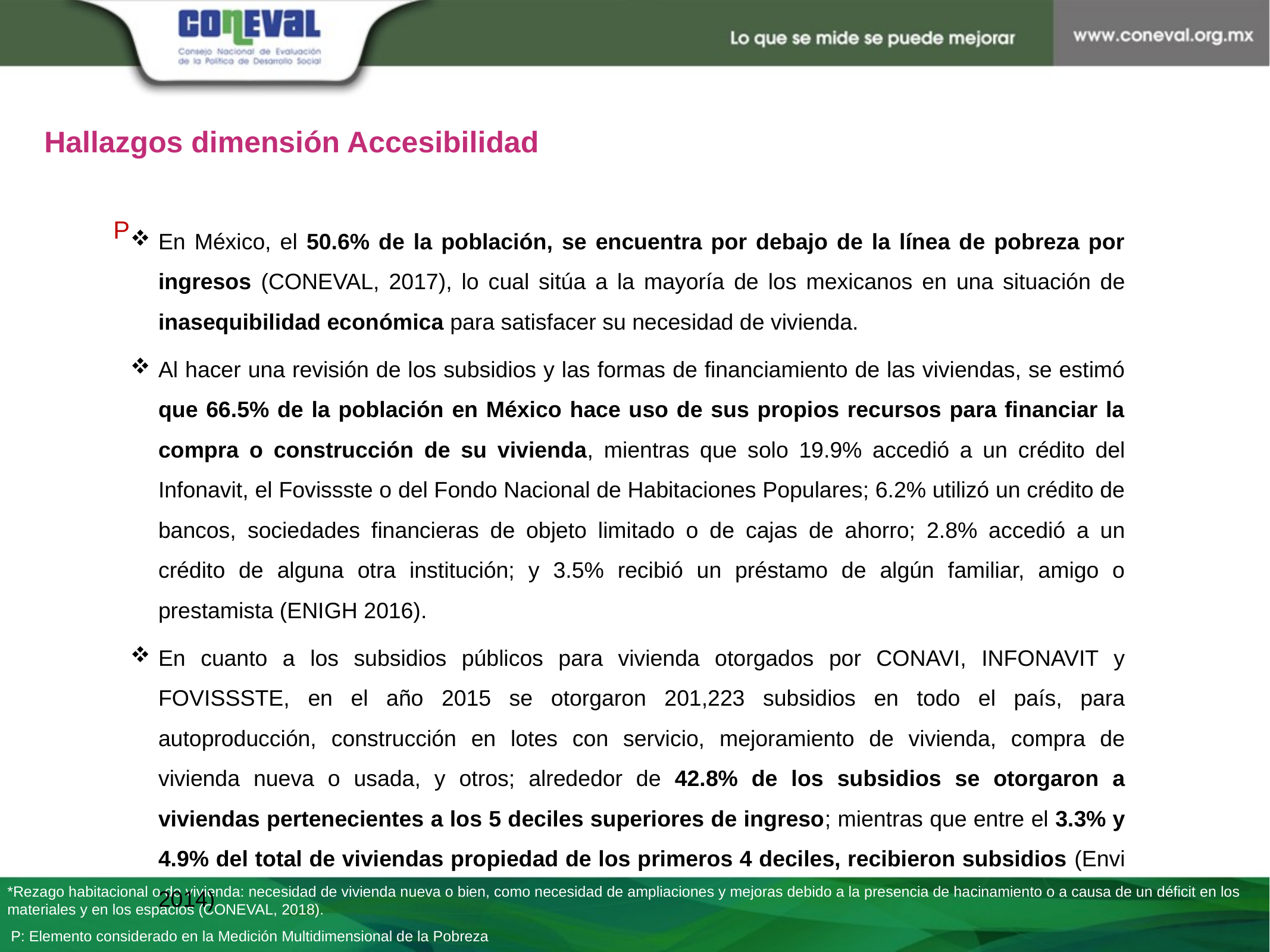

Hallazgos dimensión Accesibilidad
P
En México, el 50.6% de la población, se encuentra por debajo de la línea de pobreza por ingresos (CONEVAL, 2017), lo cual sitúa a la mayoría de los mexicanos en una situación de inasequibilidad económica para satisfacer su necesidad de vivienda.
Al hacer una revisión de los subsidios y las formas de financiamiento de las viviendas, se estimó que 66.5% de la población en México hace uso de sus propios recursos para financiar la compra o construcción de su vivienda, mientras que solo 19.9% accedió a un crédito del Infonavit, el Fovissste o del Fondo Nacional de Habitaciones Populares; 6.2% utilizó un crédito de bancos, sociedades financieras de objeto limitado o de cajas de ahorro; 2.8% accedió a un crédito de alguna otra institución; y 3.5% recibió un préstamo de algún familiar, amigo o prestamista (ENIGH 2016).
En cuanto a los subsidios públicos para vivienda otorgados por CONAVI, INFONAVIT y FOVISSSTE, en el año 2015 se otorgaron 201,223 subsidios en todo el país, para autoproducción, construcción en lotes con servicio, mejoramiento de vivienda, compra de vivienda nueva o usada, y otros; alrededor de 42.8% de los subsidios se otorgaron a viviendas pertenecientes a los 5 deciles superiores de ingreso; mientras que entre el 3.3% y 4.9% del total de viviendas propiedad de los primeros 4 deciles, recibieron subsidios (Envi 2014)
*Rezago habitacional o de vivienda: necesidad de vivienda nueva o bien, como necesidad de ampliaciones y mejoras debido a la presencia de hacinamiento o a causa de un déficit en los materiales y en los espacios (CONEVAL, 2018).
P: Elemento considerado en la Medición Multidimensional de la Pobreza